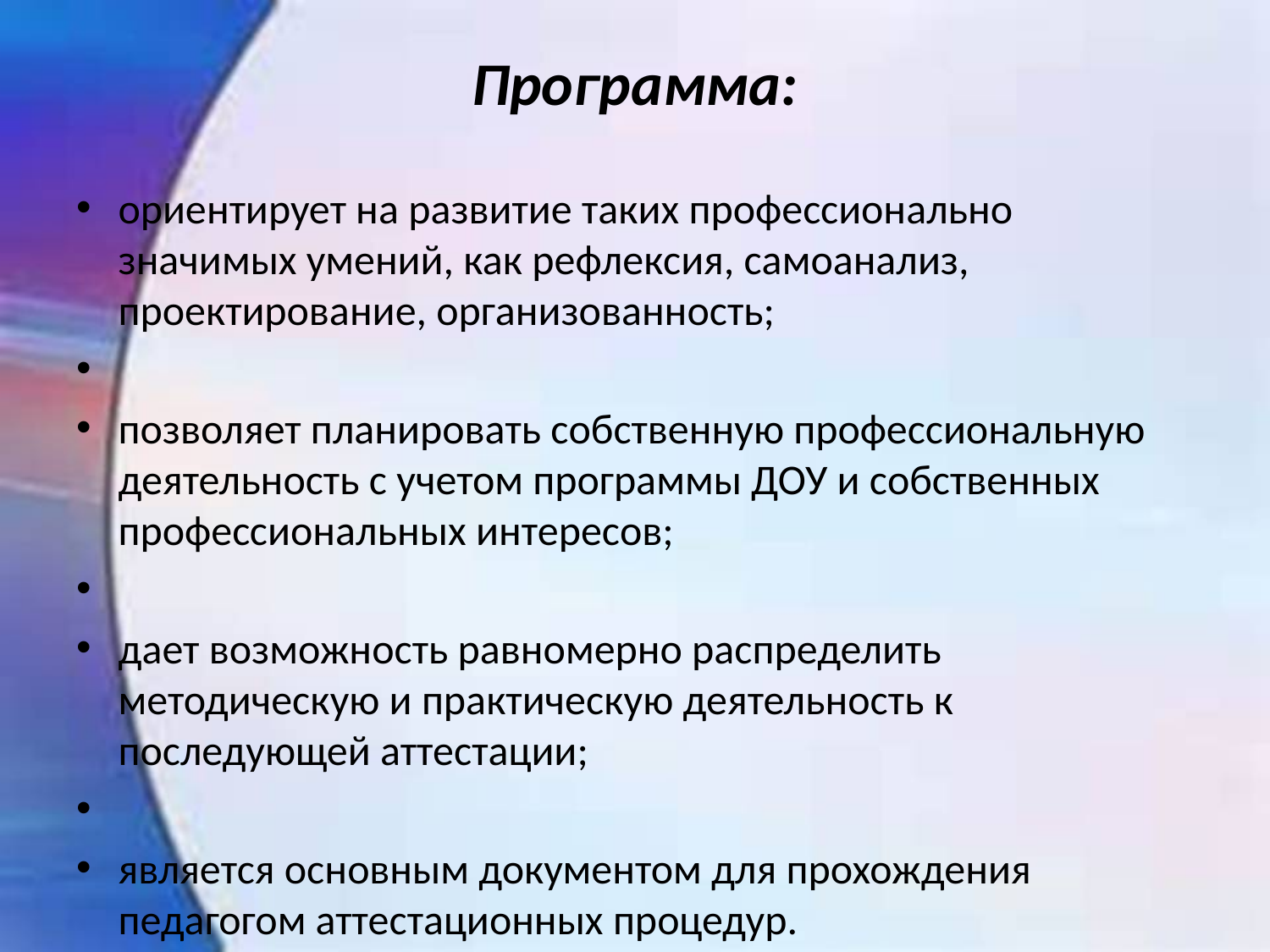

# Программа:

ориентирует на развитие таких профессионально значимых умений, как рефлексия, самоанализ, проектирование, организованность;

позволяет планировать собственную профессиональную деятельность с учетом программы ДОУ и собственных профессиональных интересов;

дает возможность равномерно распределить методическую и практическую деятельность к последующей аттестации;

является основным документом для прохождения педагогом аттестационных процедур.